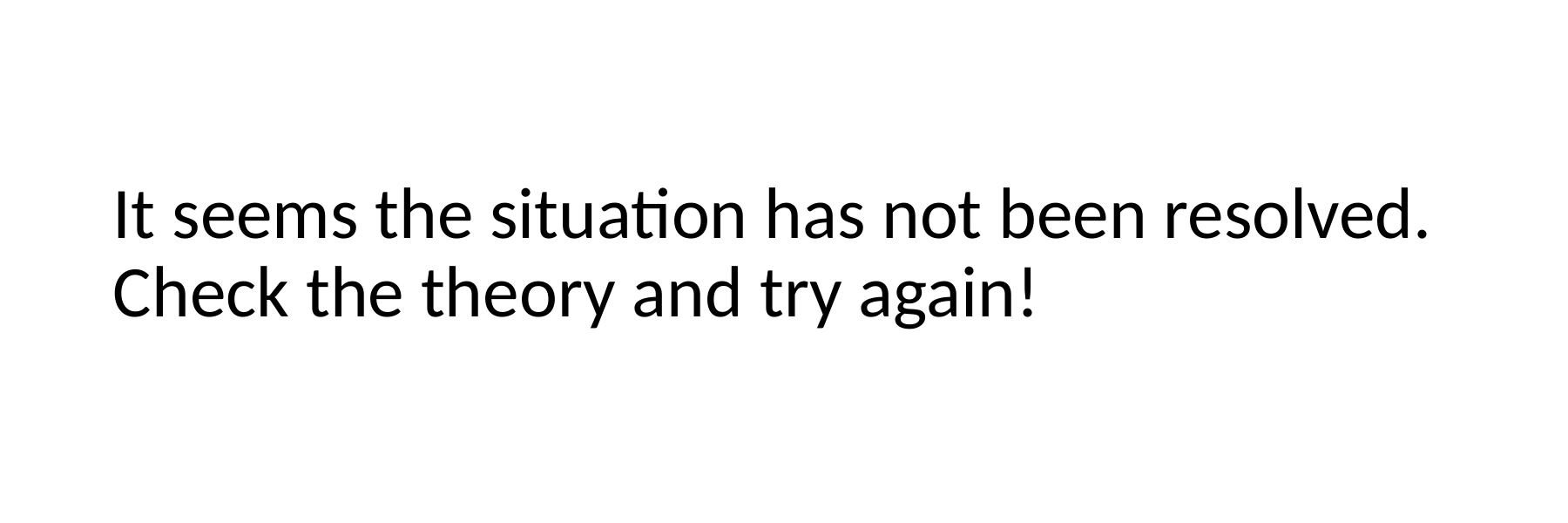

It seems the situation has not been resolved. Check the theory and try again!